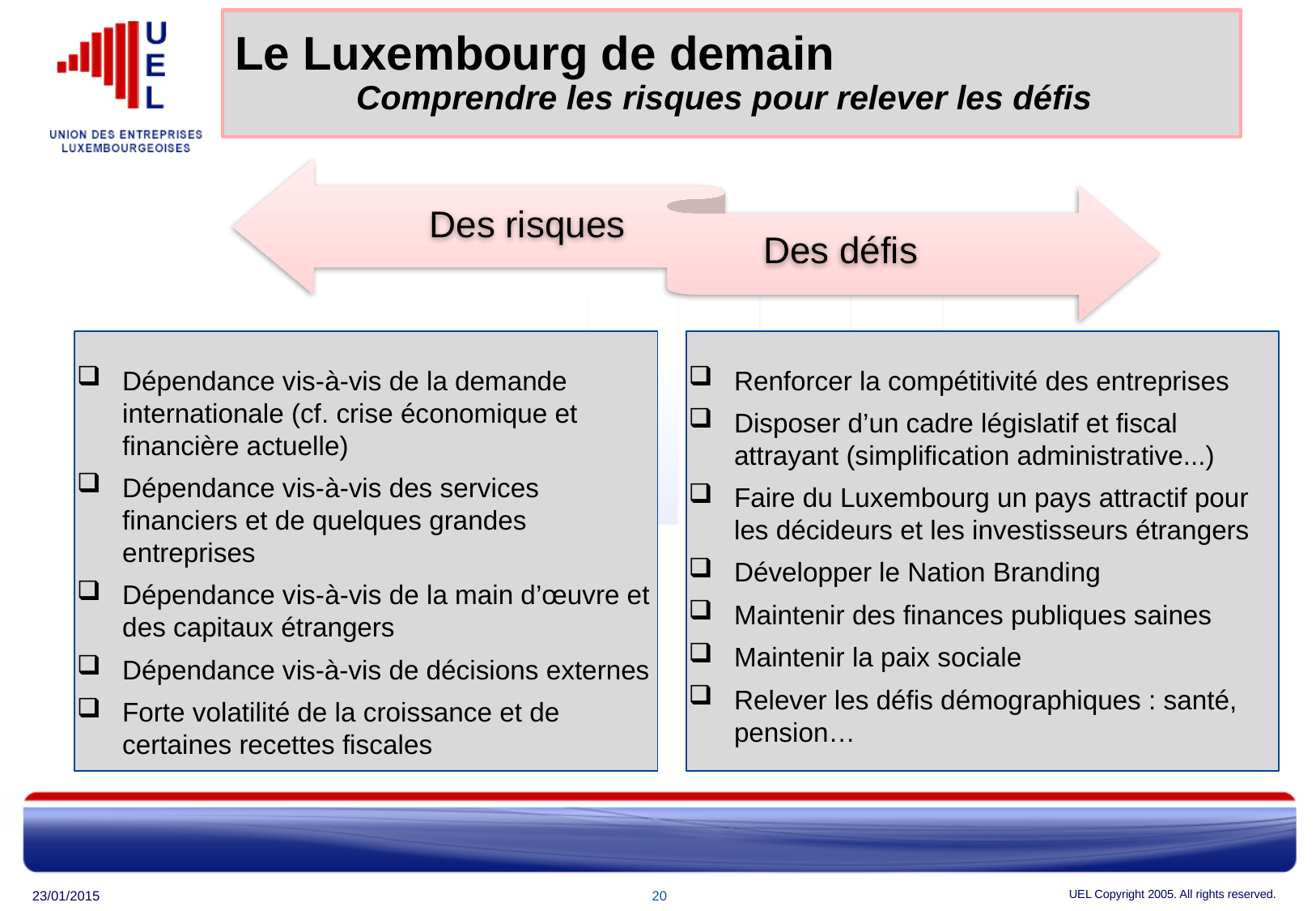

Le Luxembourg de demain
	Comprendre les risques pour relever les défis
Des risques
Des défis

Dépendance vis-à-vis de la demande internationale (cf. crise économique et financière actuelle)
Dépendance vis-à-vis des services financiers et de quelques grandes entreprises
Dépendance vis-à-vis de la main d’œuvre et des capitaux étrangers
Dépendance vis-à-vis de décisions externes
Forte volatilité de la croissance et de certaines recettes fiscales

Renforcer la compétitivité des entreprises
Disposer d’un cadre législatif et fiscal attrayant (simplification administrative...)
Faire du Luxembourg un pays attractif pour les décideurs et les investisseurs étrangers
Développer le Nation Branding
Maintenir des finances publiques saines
Maintenir la paix sociale
Relever les défis démographiques : santé, pension…
Alors que le programme gouvernemental stipulait que « l’effort de consolidation budgétaire portera d’abord sur le côté dépenses », au niveau des Administrations publiques, 70% des mesures annoncées pour 2015 concernent les recettes, et par corollaire, seulement 30% des mesures proviennent de dépenses réduites.
23/01/2015